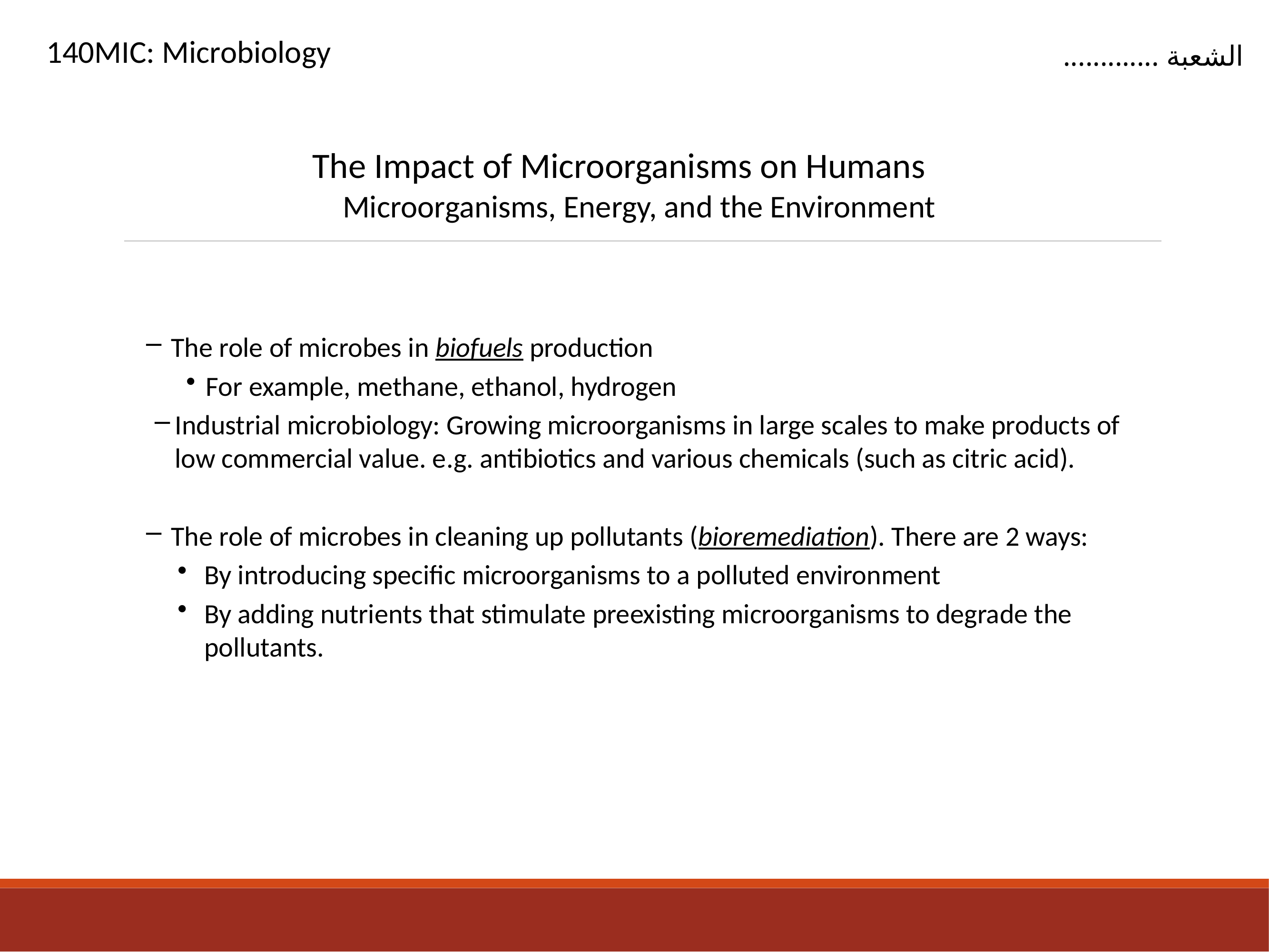

140MIC: Microbiology
الشعبة .............
The Impact of Microorganisms on Humans
Microorganisms, Energy, and the Environment

The role of microbes in biofuels production
For example, methane, ethanol, hydrogen
Industrial microbiology: Growing microorganisms in large scales to make products of low commercial value. e.g. antibiotics and various chemicals (such as citric acid).

The role of microbes in cleaning up pollutants (bioremediation). There are 2 ways:
By introducing specific microorganisms to a polluted environment
By adding nutrients that stimulate preexisting microorganisms to degrade the pollutants.